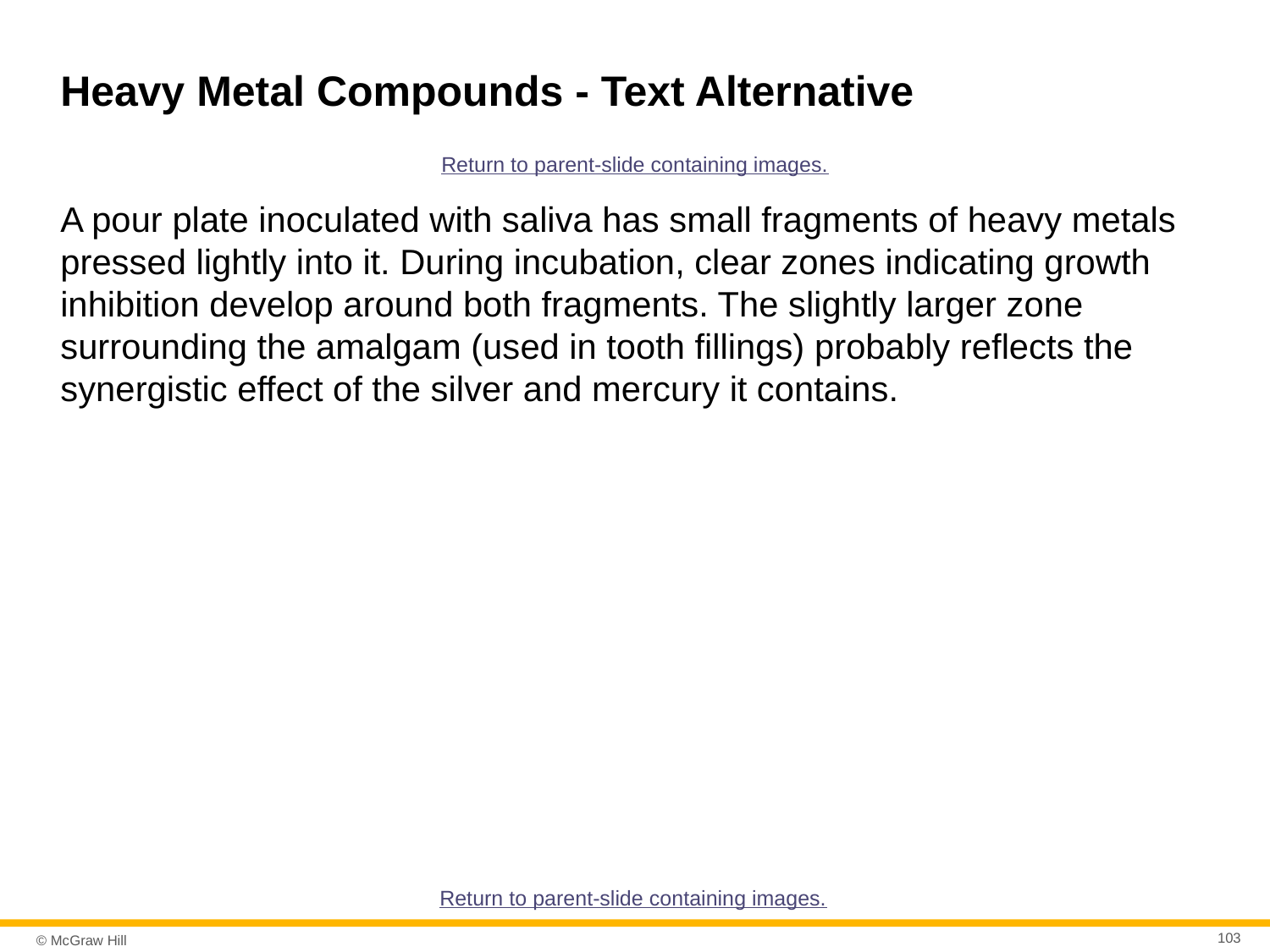

# Heavy Metal Compounds - Text Alternative
Return to parent-slide containing images.
A pour plate inoculated with saliva has small fragments of heavy metals pressed lightly into it. During incubation, clear zones indicating growth inhibition develop around both fragments. The slightly larger zone surrounding the amalgam (used in tooth fillings) probably reflects the synergistic effect of the silver and mercury it contains.
Return to parent-slide containing images.